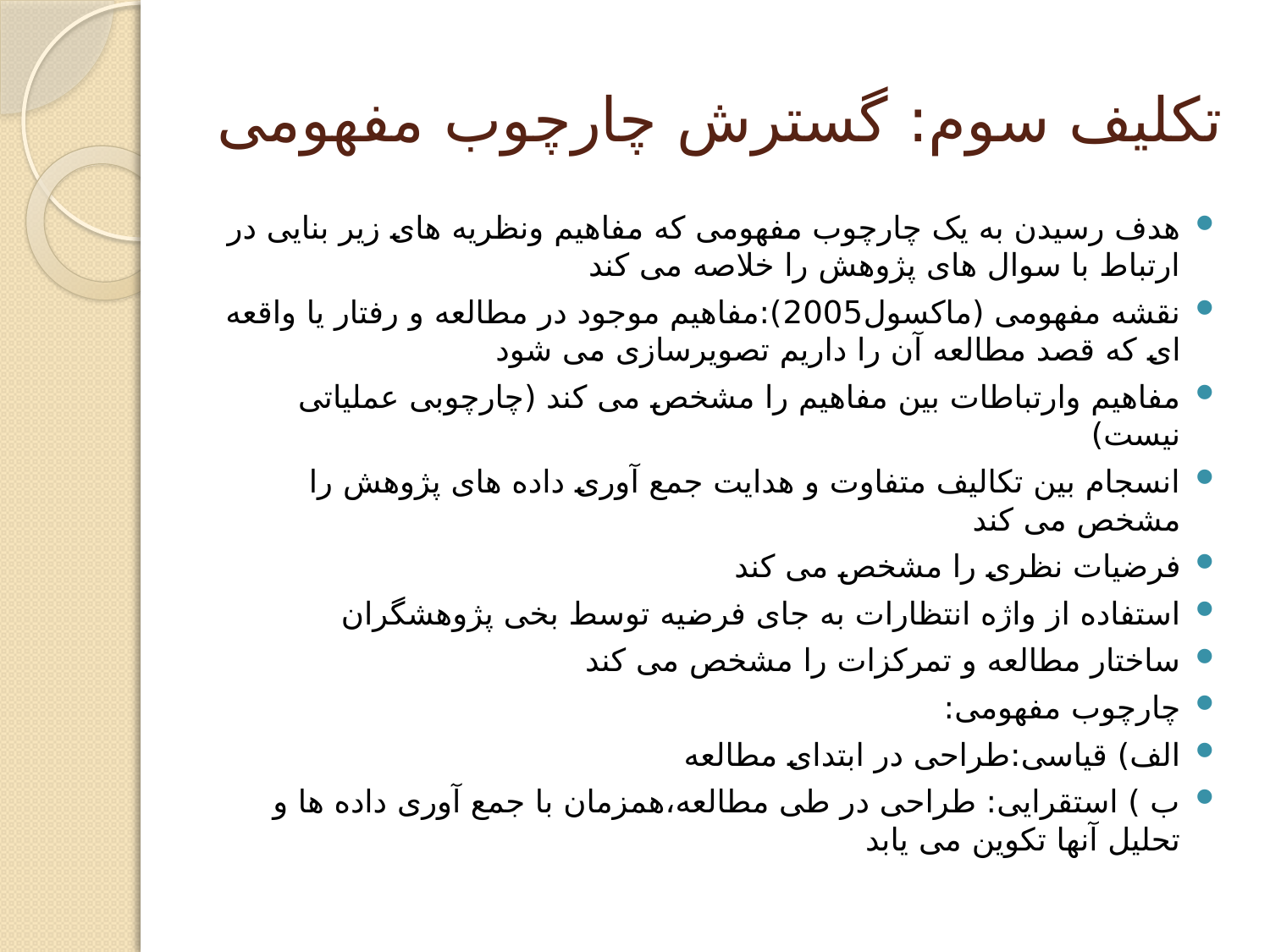

# تکلیف سوم: گسترش چارچوب مفهومی
هدف رسیدن به یک چارچوب مفهومی که مفاهیم ونظریه های زیر بنایی در ارتباط با سوال های پژوهش را خلاصه می کند
نقشه مفهومی (ماکسول2005):مفاهیم موجود در مطالعه و رفتار یا واقعه ای که قصد مطالعه آن را داریم تصویرسازی می شود
مفاهیم وارتباطات بین مفاهیم را مشخص می کند (چارچوبی عملیاتی نیست)
انسجام بین تکالیف متفاوت و هدایت جمع آوری داده های پژوهش را مشخص می کند
فرضیات نظری را مشخص می کند
استفاده از واژه انتظارات به جای فرضیه توسط بخی پژوهشگران
ساختار مطالعه و تمرکزات را مشخص می کند
چارچوب مفهومی:
الف) قیاسی:طراحی در ابتدای مطالعه
ب ) استقرایی: طراحی در طی مطالعه،همزمان با جمع آوری داده ها و تحلیل آنها تکوین می یابد